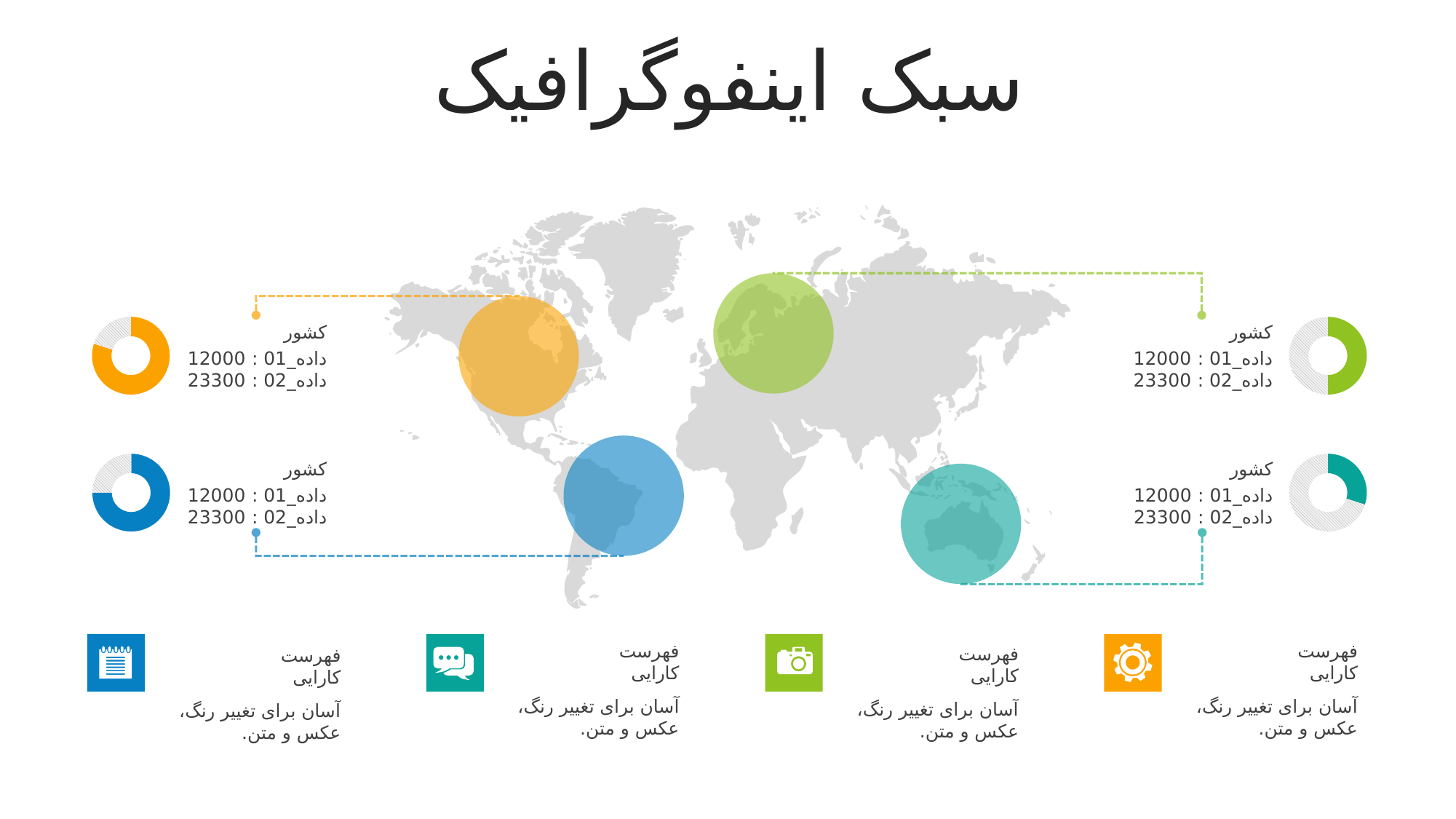

سبک اینفوگرافیک

### Chart

| Category |  |
|---|---|

### Chart

| Category |  |
|---|---|
کشور
داده_01 : 12000
داده_02 : 23300
کشور
داده_01 : 12000
داده_02 : 23300

### Chart

| Category |  |
|---|---|

### Chart

| Category |  |
|---|---|
کشور
داده_01 : 12000
داده_02 : 23300
کشور
داده_01 : 12000
داده_02 : 23300

فهرست
کارایی
آسان برای تغییر رنگ، عکس و متن.

فهرست
کارایی
آسان برای تغییر رنگ، عکس و متن.
فهرست
کارایی
آسان برای تغییر رنگ، عکس و متن.
فهرست
کارایی
آسان برای تغییر رنگ، عکس و متن.